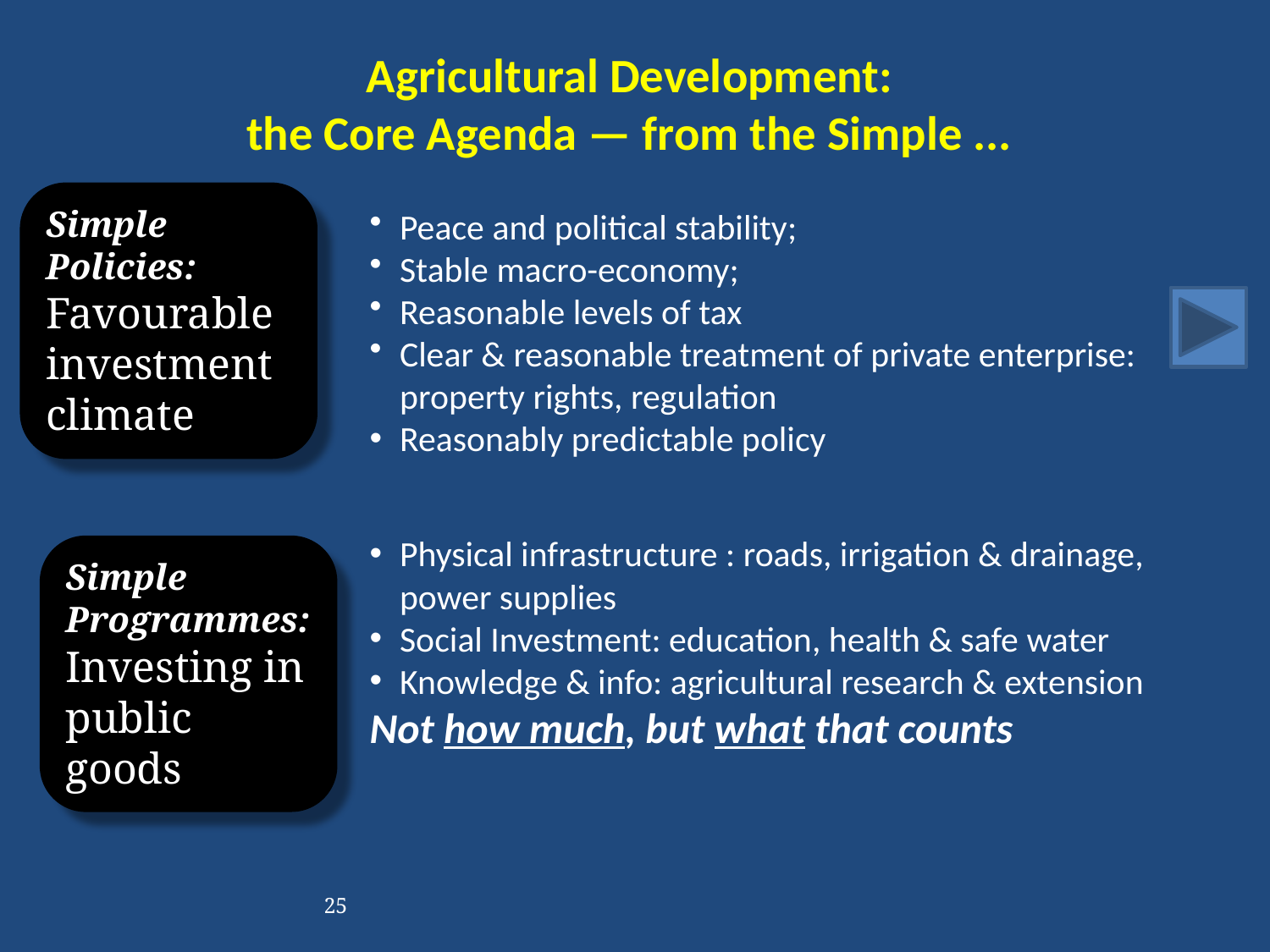

# Agricultural Development: the Core Agenda — from the Simple ...
Simple Policies:
Favourable investment climate
Peace and political stability;
Stable macro-economy;
Reasonable levels of tax
Clear & reasonable treatment of private enterprise: property rights, regulation
Reasonably predictable policy

Physical infrastructure : roads, irrigation & drainage, power supplies
Social Investment: education, health & safe water
Knowledge & info: agricultural research & extension
Not how much, but what that counts
Simple Programmes:
Investing in public goods
25